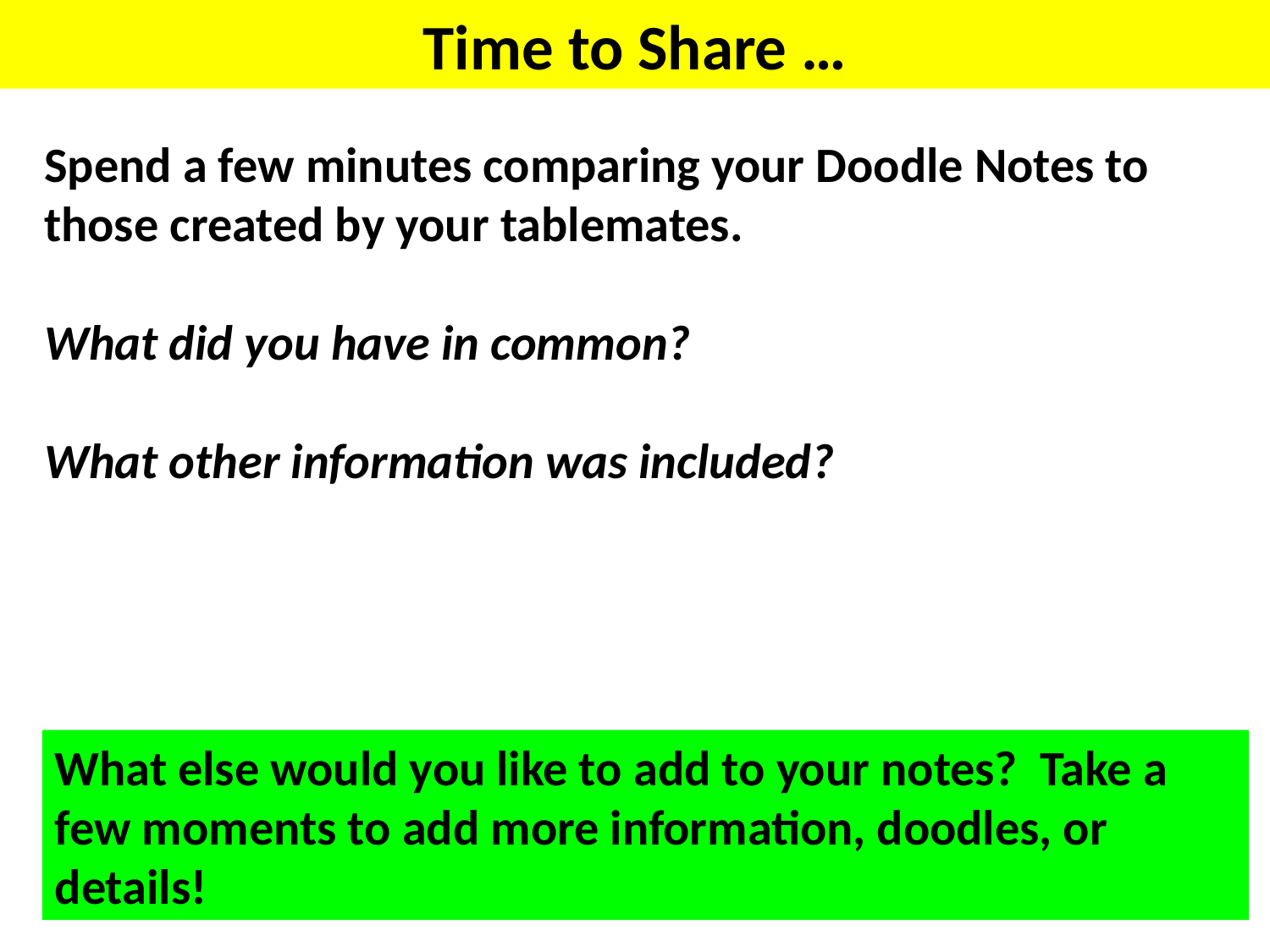

Time to Share …
Spend a few minutes comparing your Doodle Notes to those created by your tablemates.

What did you have in common?

What other information was included?

What else would you like to add to your notes?  Take a few moments to add more information, doodles, or details!